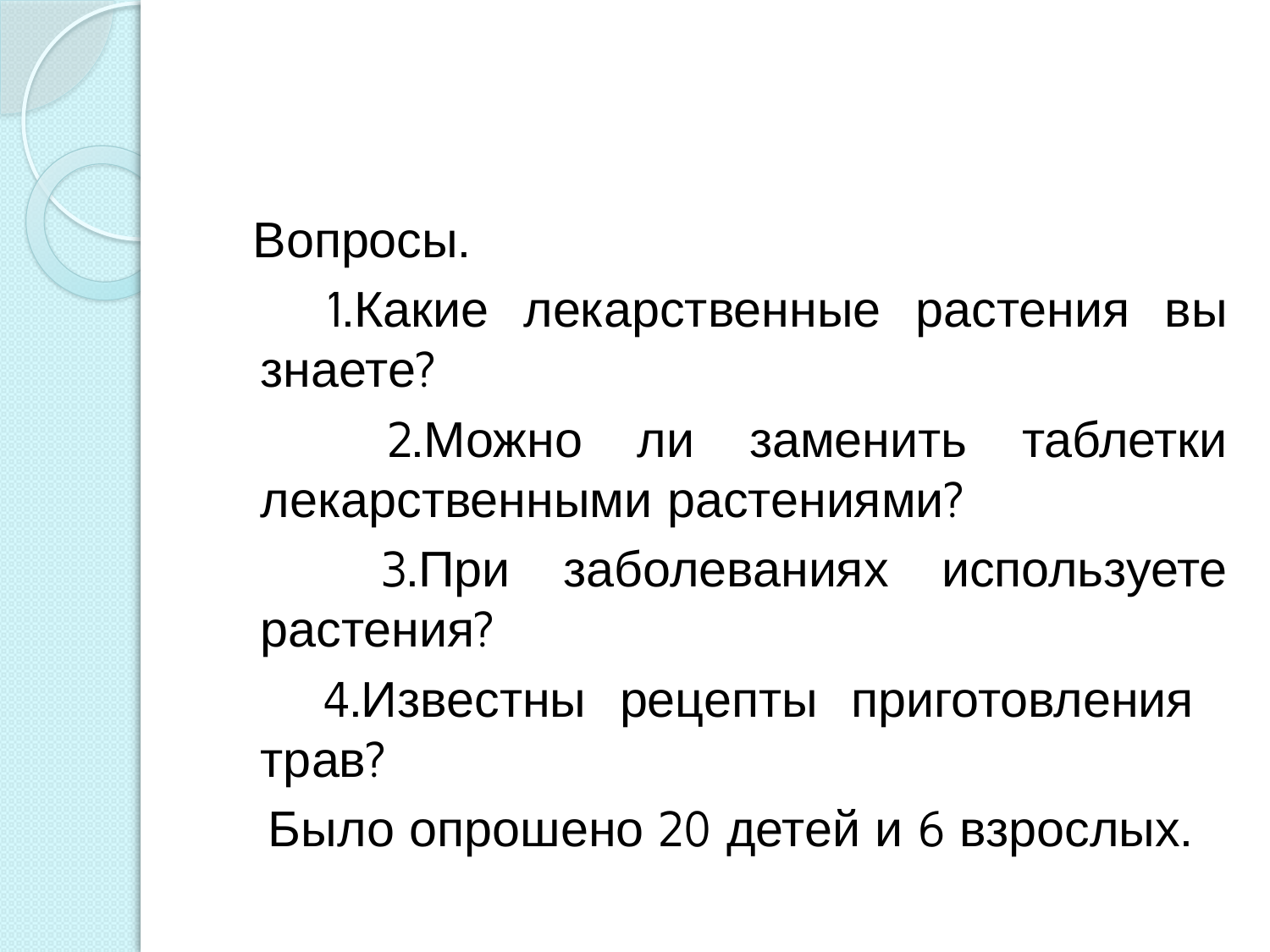

#
  Вопросы.
   1.Какие лекарственные растения вы знаете?
   2.Можно ли заменить таблетки лекарственными растениями?
   3.При заболеваниях используете растения?
   4.Известны рецепты приготовления  трав?
   Было опрошено 20 детей и 6 взрослых.